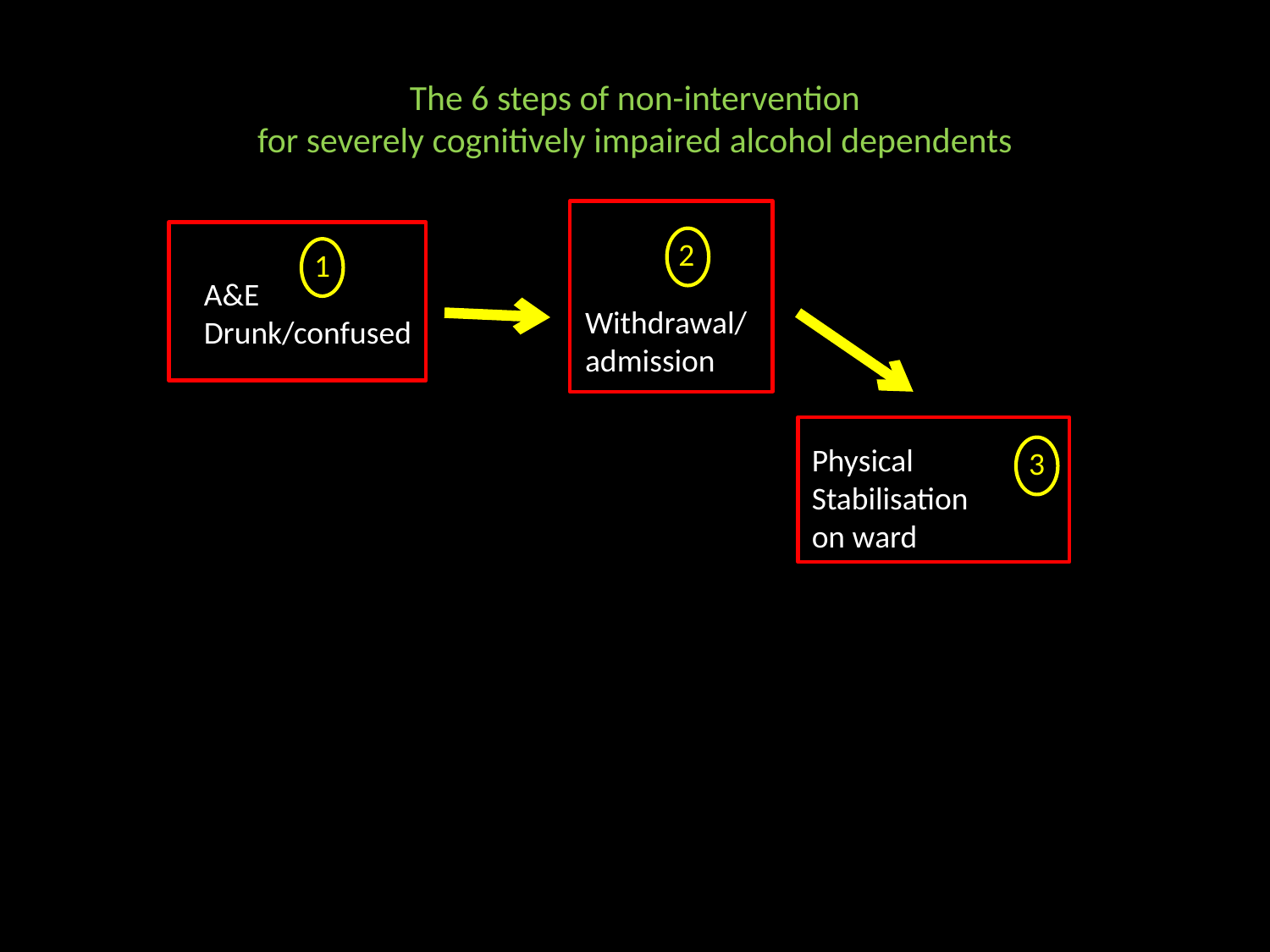

# The 6 steps of non-intervention for severely cognitively impaired alcohol dependents

2

1
A&E
Drunk/confused
Withdrawal/
admission

Physical
Stabilisation
on ward
3